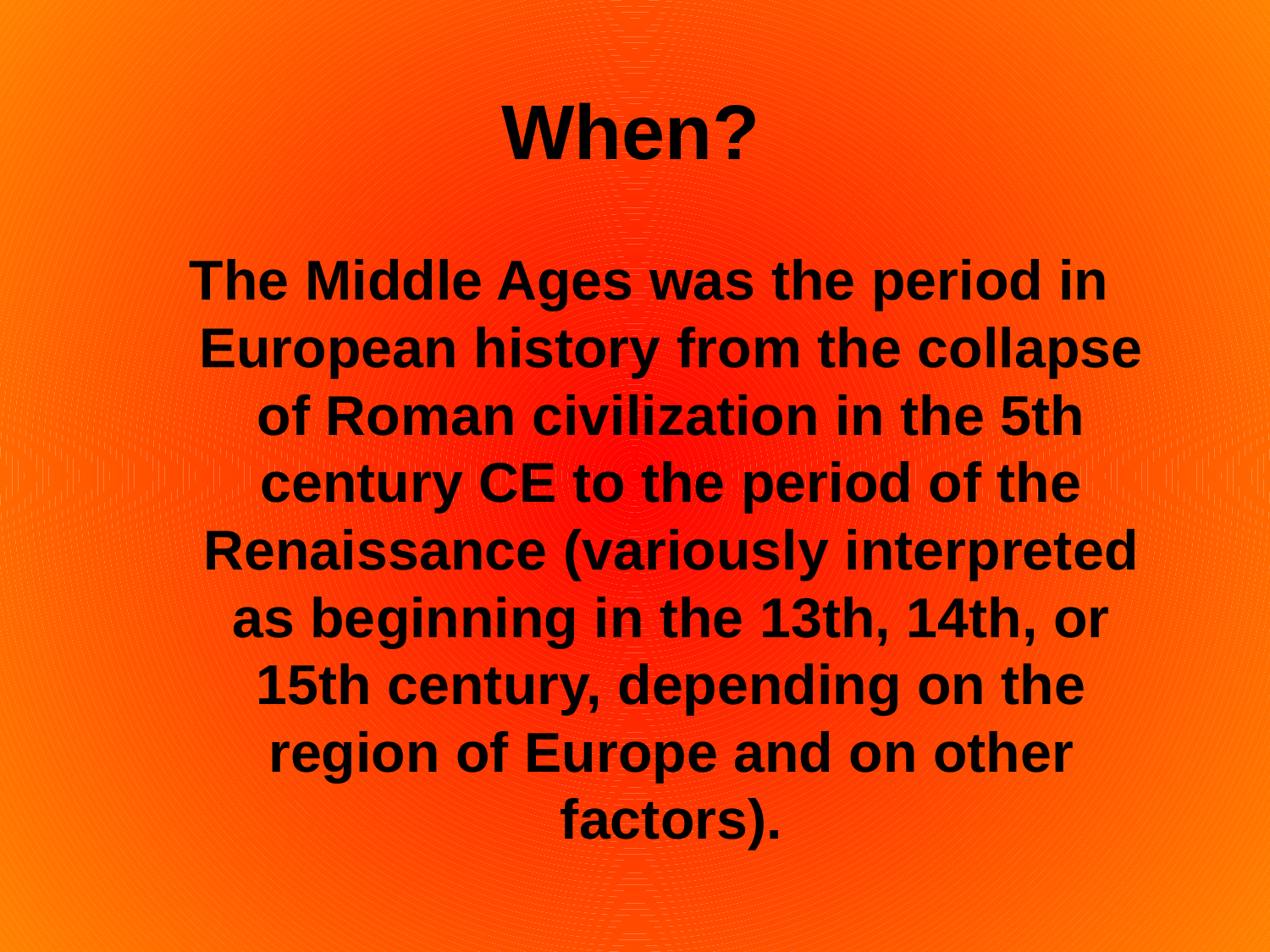

# When?
The Middle Ages was the period in European history from the collapse of Roman civilization in the 5th century CE to the period of the Renaissance (variously interpreted as beginning in the 13th, 14th, or 15th century, depending on the region of Europe and on other factors).